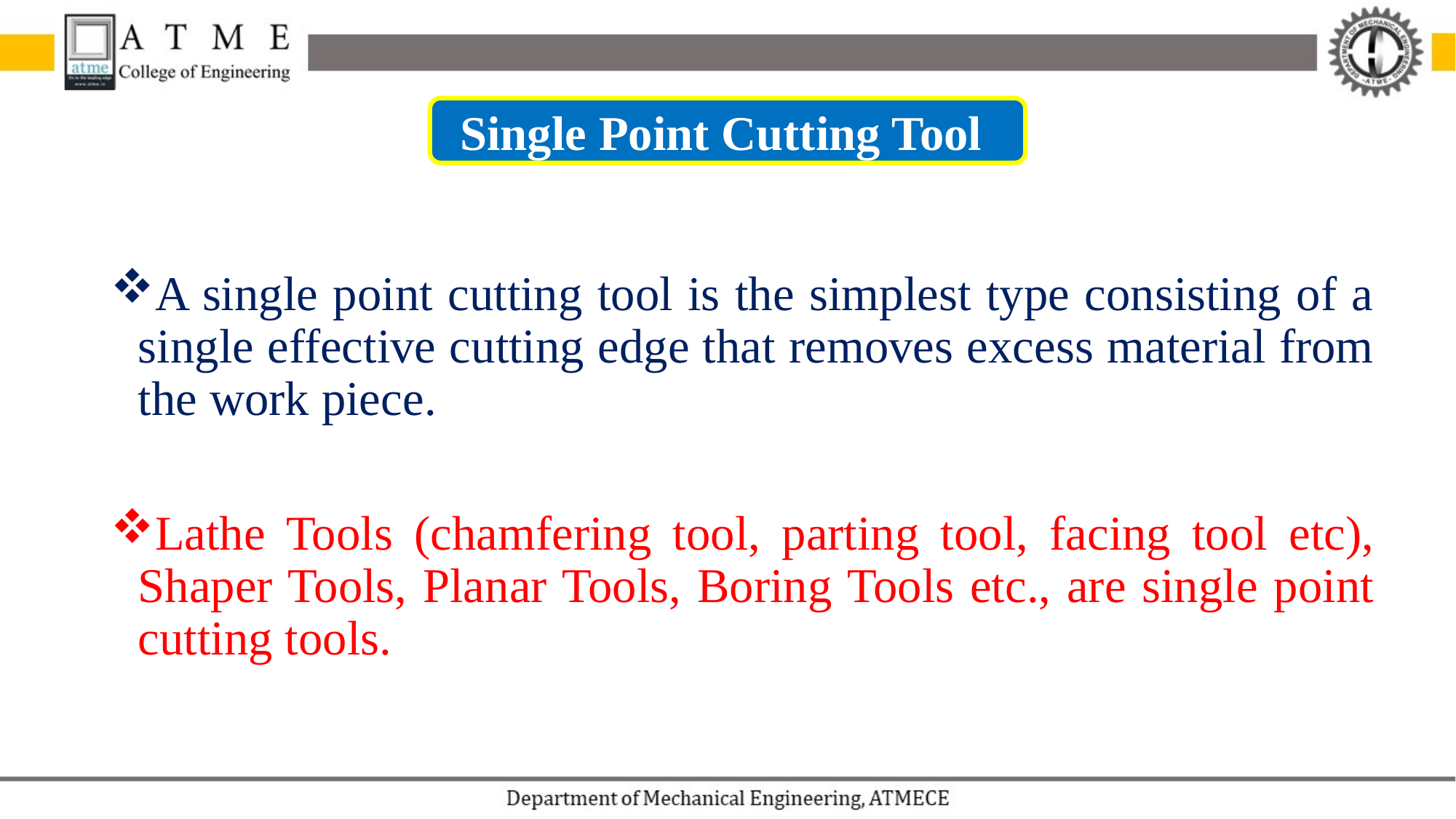

Single Point Cutting Tool

A single point cutting tool is the simplest type consisting of a single effective cutting edge that removes excess material from the work piece.

Lathe Tools (chamfering tool, parting tool, facing tool etc), Shaper Tools, Planar Tools, Boring Tools etc., are single point cutting tools.